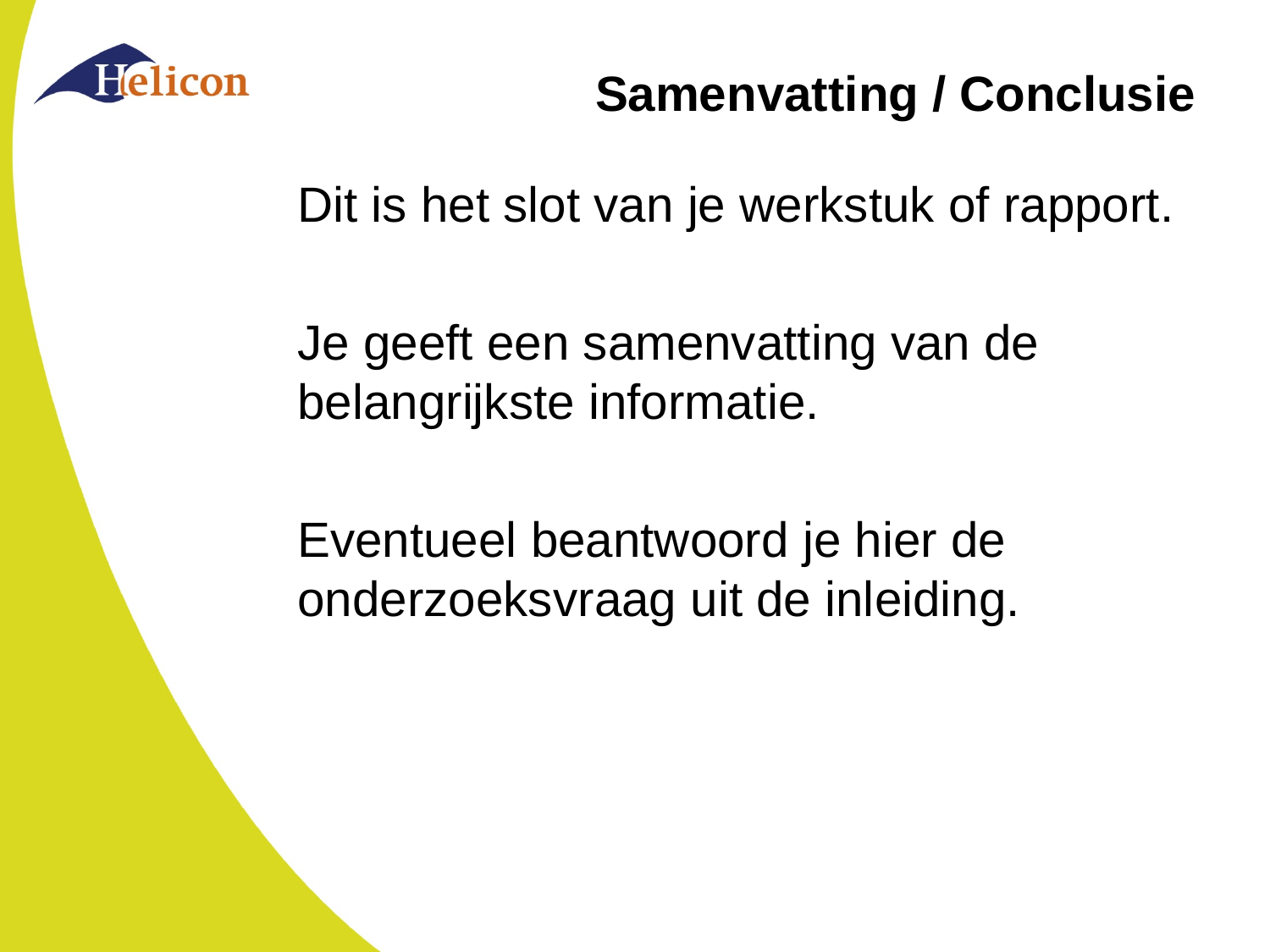

# Samenvatting / Conclusie
Dit is het slot van je werkstuk of rapport.

Je geeft een samenvatting van de belangrijkste informatie.

Eventueel beantwoord je hier de onderzoeksvraag uit de inleiding.